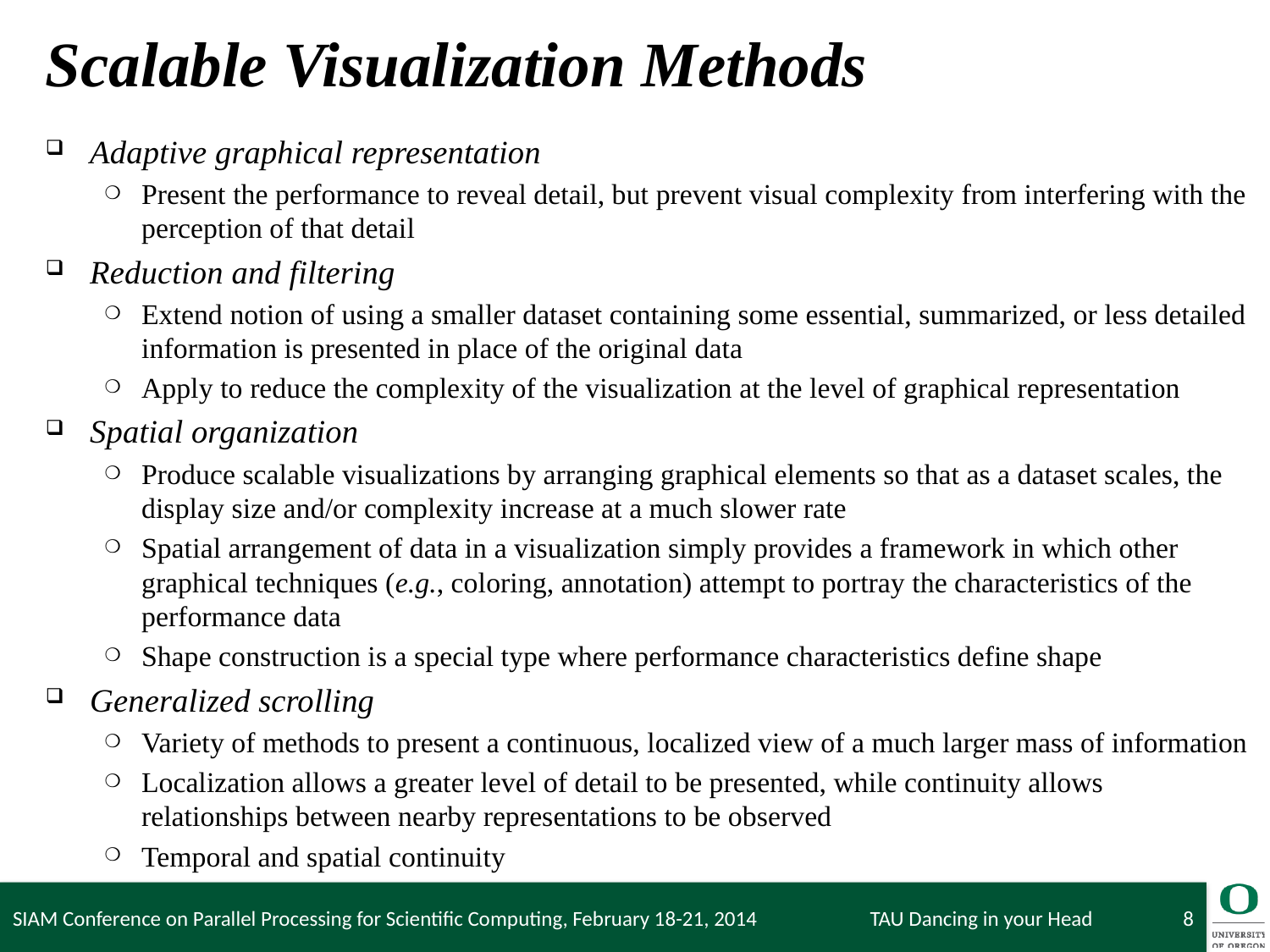

# Scalable Visualization Methods
Adaptive graphical representation
Present the performance to reveal detail, but prevent visual complexity from interfering with the perception of that detail
Reduction and filtering
Extend notion of using a smaller dataset containing some essential, summarized, or less detailed information is presented in place of the original data
Apply to reduce the complexity of the visualization at the level of graphical representation
Spatial organization
Produce scalable visualizations by arranging graphical elements so that as a dataset scales, the display size and/or complexity increase at a much slower rate
Spatial arrangement of data in a visualization simply provides a framework in which other graphical techniques (e.g., coloring, annotation) attempt to portray the characteristics of the performance data
Shape construction is a special type where performance characteristics define shape
Generalized scrolling
Variety of methods to present a continuous, localized view of a much larger mass of information
Localization allows a greater level of detail to be presented, while continuity allows relationships between nearby representations to be observed
Temporal and spatial continuity
SIAM Conference on Parallel Processing for Scientific Computing, February 18-21, 2014
TAU Dancing in your Head
8